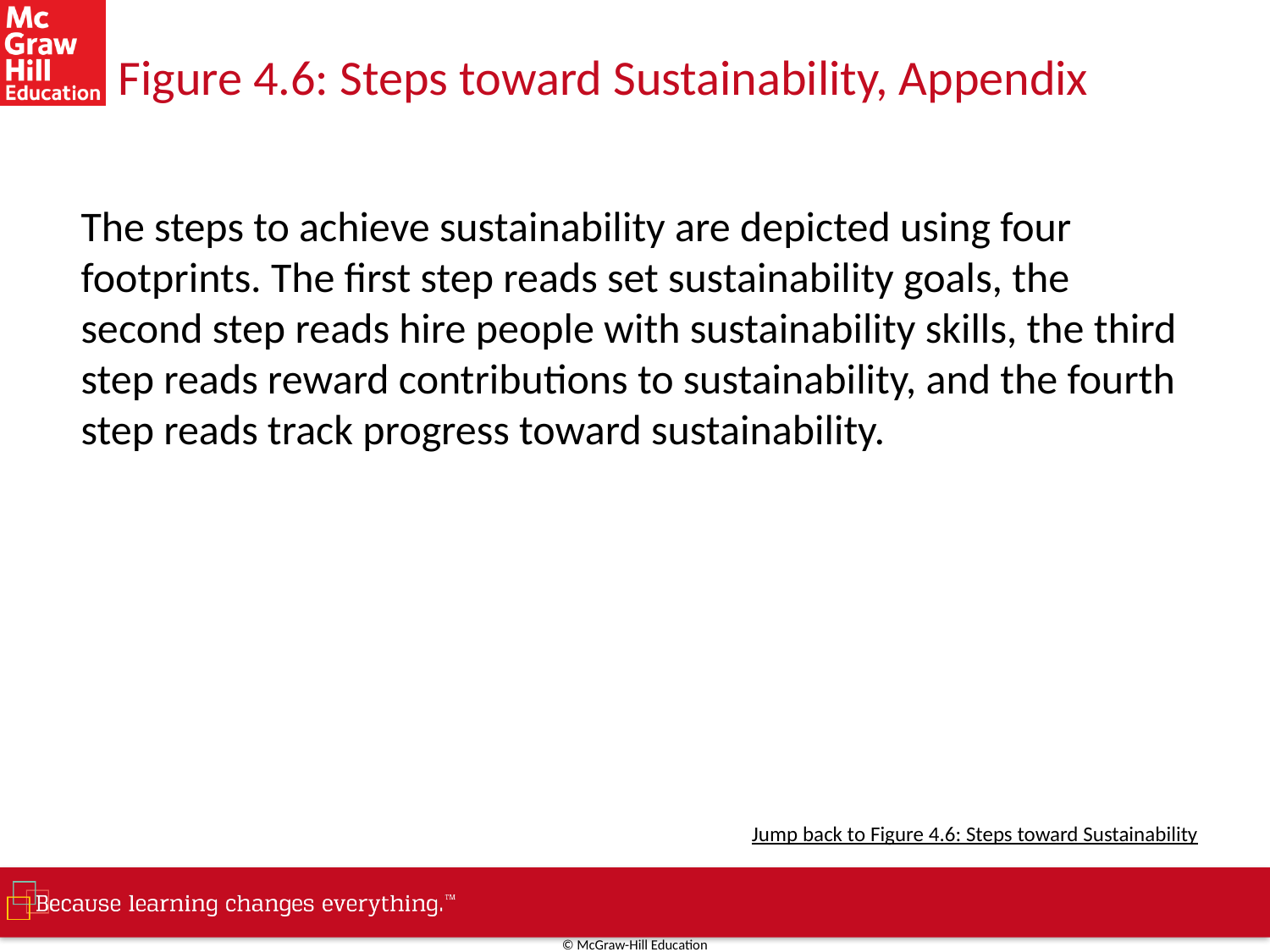

# Figure 4.6: Steps toward Sustainability, Appendix
The steps to achieve sustainability are depicted using four footprints. The first step reads set sustainability goals, the second step reads hire people with sustainability skills, the third step reads reward contributions to sustainability, and the fourth step reads track progress toward sustainability.
Jump back to Figure 4.6: Steps toward Sustainability